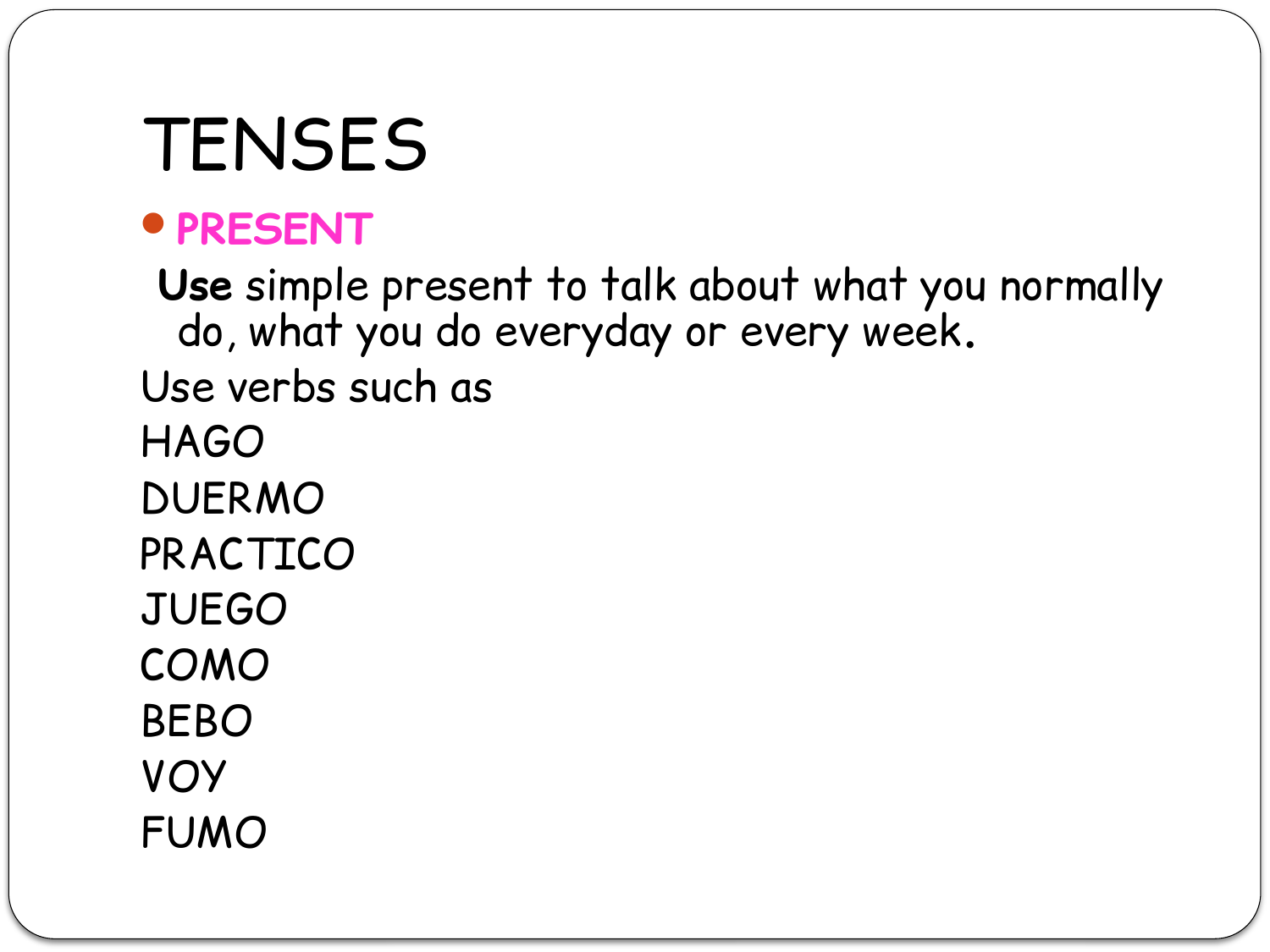

# TENSES
PRESENT
 Use simple present to talk about what you normally do, what you do everyday or every week.
Use verbs such as
HAGO
DUERMO
PRACTICO
JUEGO
COMO
BEBO
VOY
FUMO